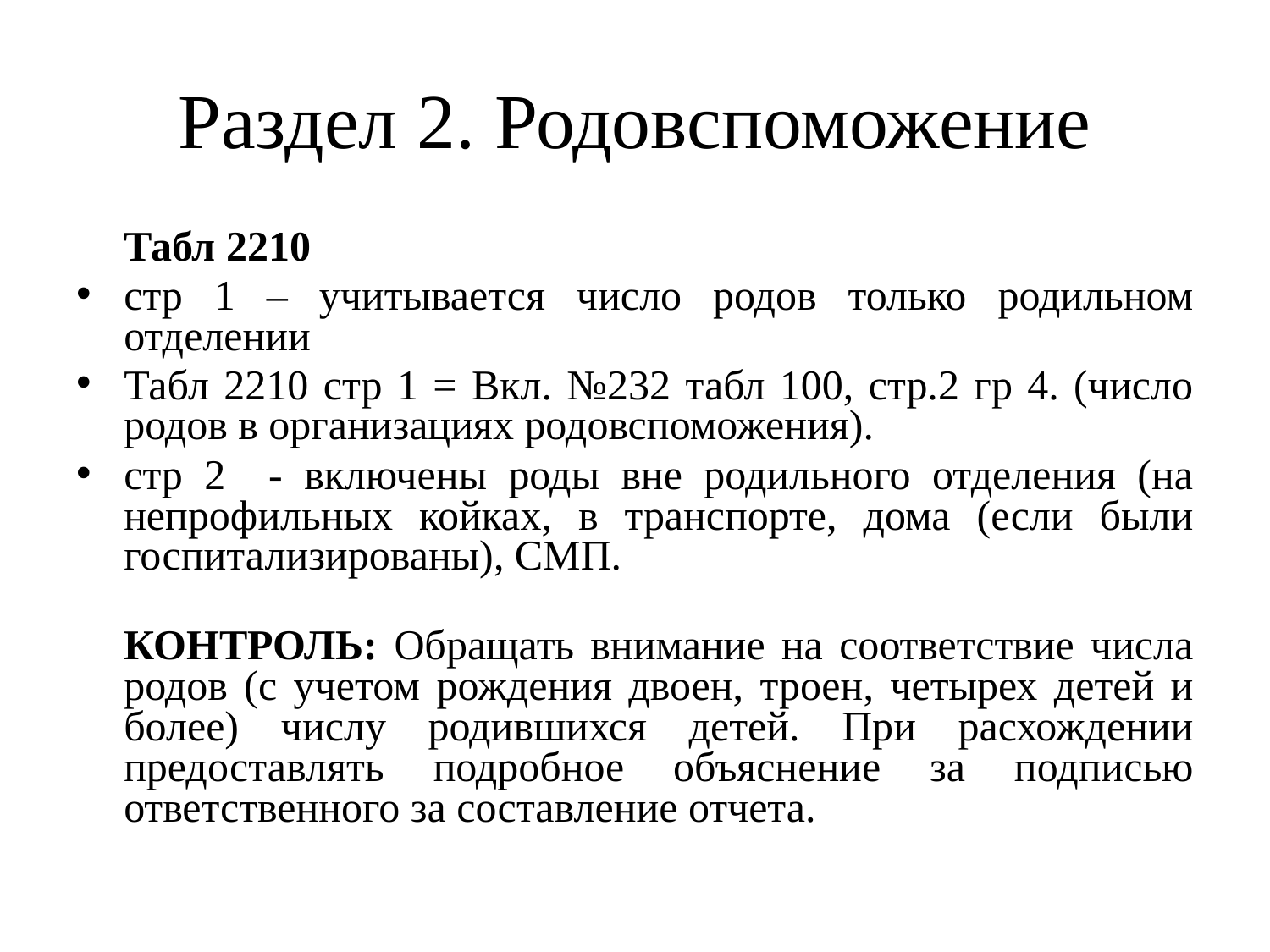

# Раздел 2. Родовспоможение
	Табл 2210
стр 1 – учитывается число родов только родильном отделении
Табл 2210 стр 1 = Вкл. №232 табл 100, стр.2 гр 4. (число родов в организациях родовспоможения).
стр 2  - включены роды вне родильного отделения (на непрофильных койках, в транспорте, дома (если были госпитализированы), СМП.
КОНТРОЛЬ: Обращать внимание на соответствие числа родов (с учетом рождения двоен, троен, четырех детей и более) числу родившихся детей. При расхождении предоставлять подробное объяснение за подписью ответственного за составление отчета.